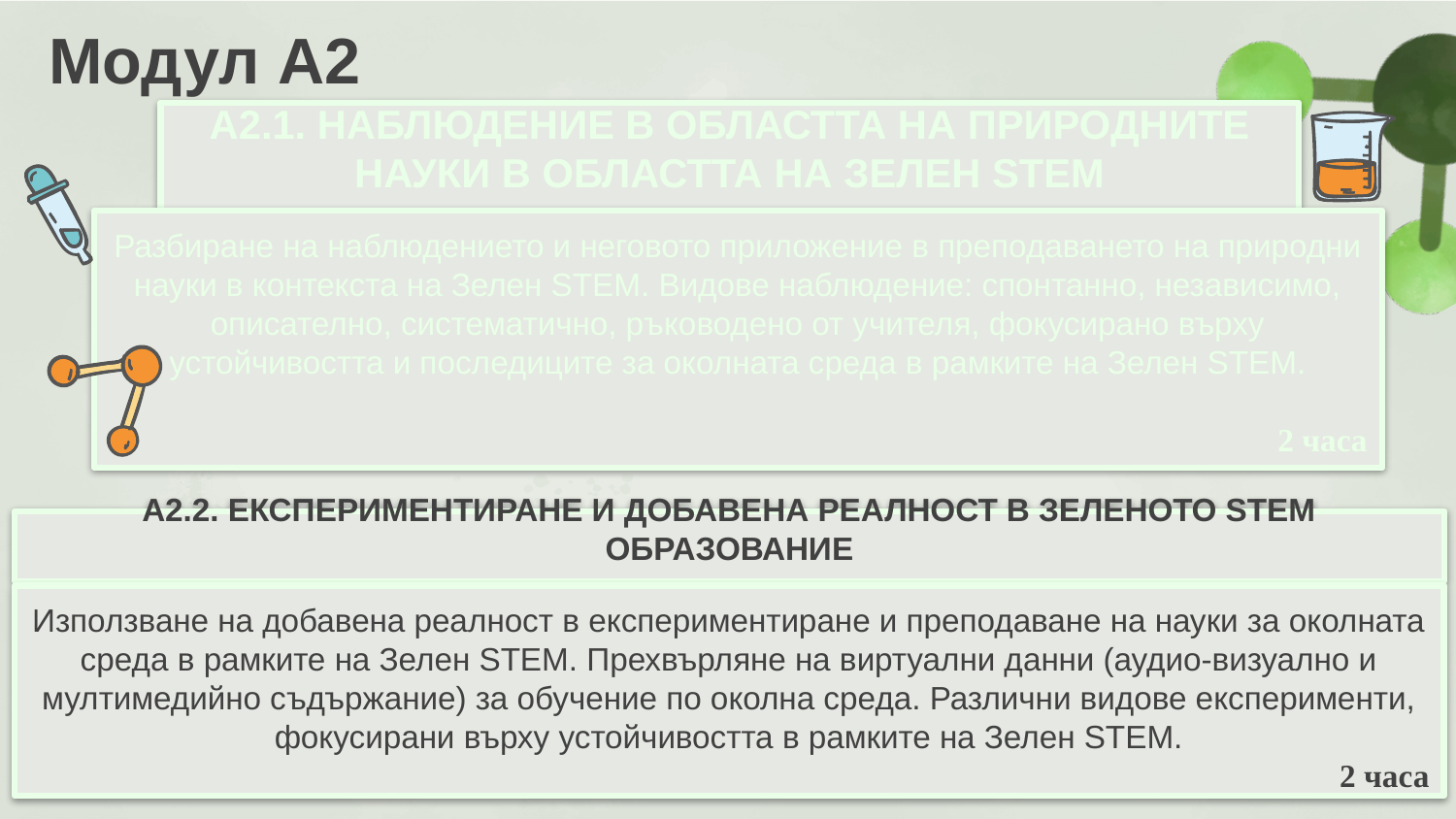

# Модул А2
A2.1. НАБЛЮДЕНИЕ В ОБЛАСТТА НА ПРИРОДНИТЕ НАУКИ В ОБЛАСТТА НА ЗЕЛЕН STEM

Разбиране на наблюдението и неговото приложение в преподаването на природни науки в контекста на Зелен STEM. Видове наблюдение: спонтанно, независимо, описателно, систематично, ръководено от учителя, фокусирано върху устойчивостта и последиците за околната среда в рамките на Зелен STEM.

2 часа

A2.2. ЕКСПЕРИМЕНТИРАНЕ И ДОБАВЕНА РЕАЛНОСТ В ЗЕЛЕНОТО STEM ОБРАЗОВАНИЕ
Използване на добавена реалност в експериментиране и преподаване на науки за околната среда в рамките на Зелен STEM. Прехвърляне на виртуални данни (аудио-визуално и мултимедийно съдържание) за обучение по околна среда. Различни видове експерименти, фокусирани върху устойчивостта в рамките на Зелен STEM.
2 часа